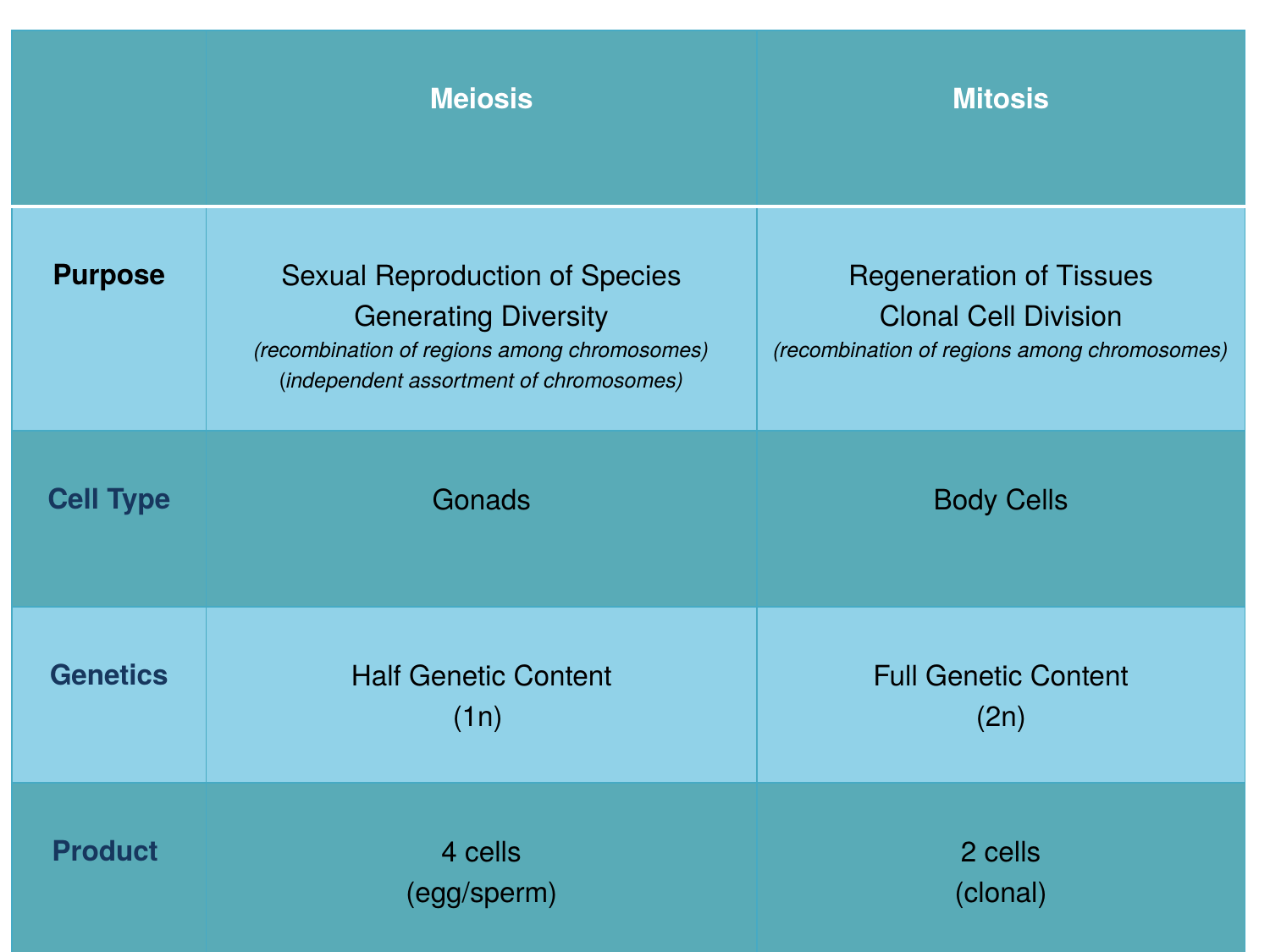

|  | Meiosis | Mitosis |
| --- | --- | --- |
| Purpose | Sexual Reproduction of Species Generating Diversity (recombination of regions among chromosomes) (independent assortment of chromosomes) | Regeneration of Tissues Clonal Cell Division (recombination of regions among chromosomes) |
| Cell Type | Gonads | Body Cells |
| Genetics | Half Genetic Content (1n) | Full Genetic Content (2n) |
| Product | 4 cells (egg/sperm) | 2 cells (clonal) |